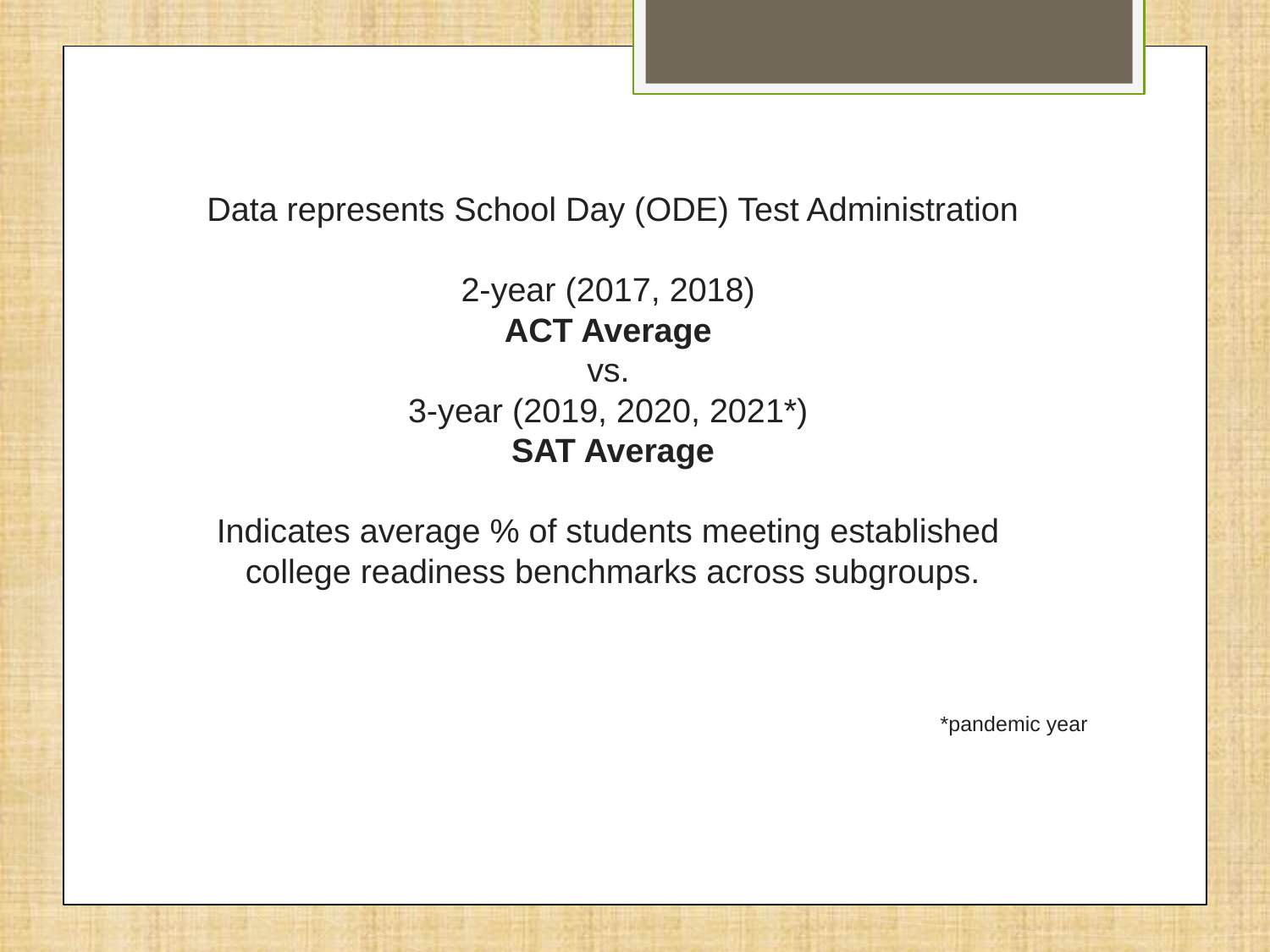

Data represents School Day (ODE) Test Administration

2-year (2017, 2018)
ACT Average
vs.
3-year (2019, 2020, 2021*)
SAT Average

Indicates average % of students meeting established
college readiness benchmarks across subgroups.

*pandemic year